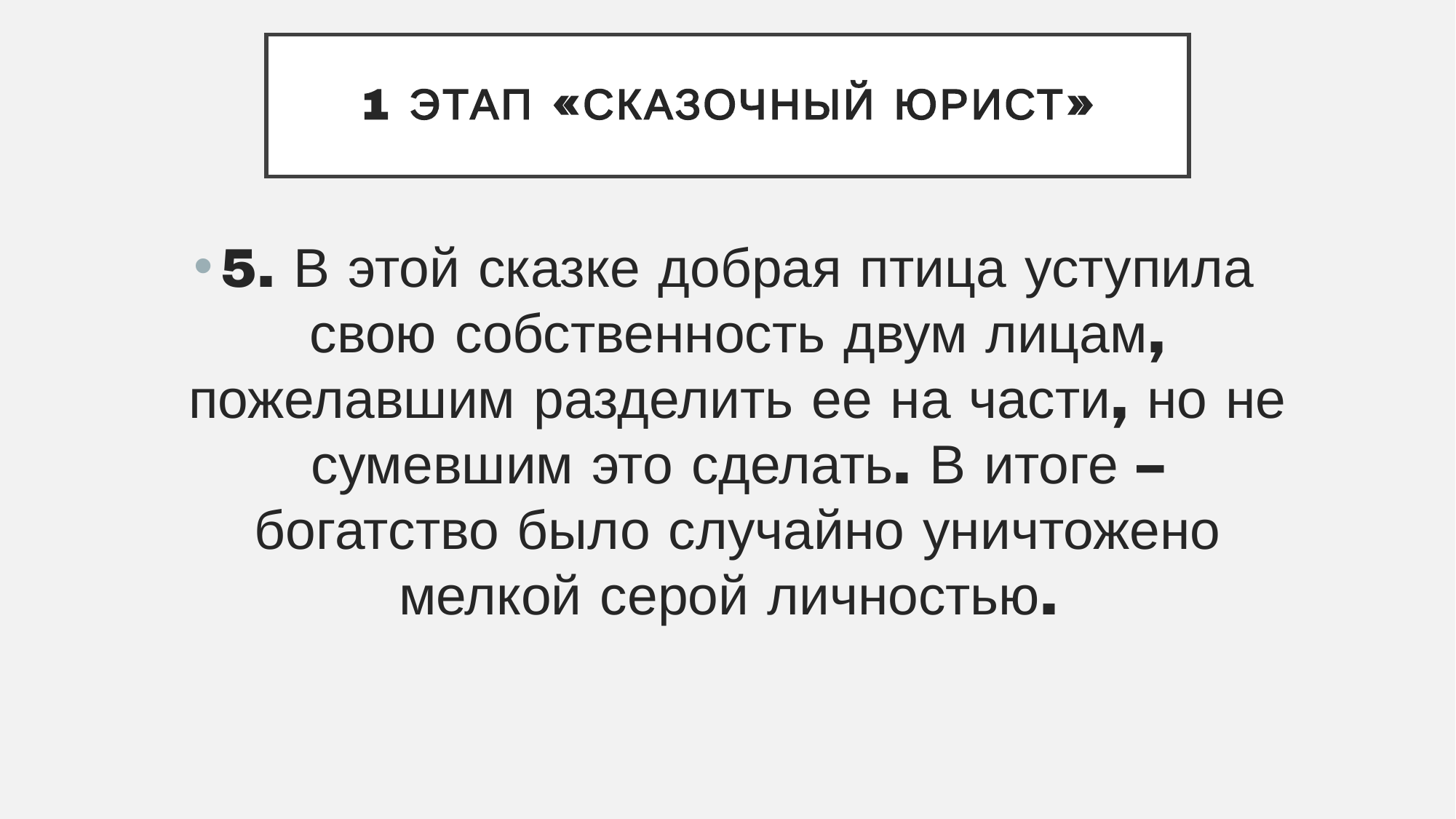

# 1 этап «Сказочный юрист»
5. В этой сказке добрая птица уступила свою собственность двум лицам, пожелавшим разделить ее на части, но не сумевшим это сделать. В итоге – богатство было случайно уничтожено мелкой серой личностью.